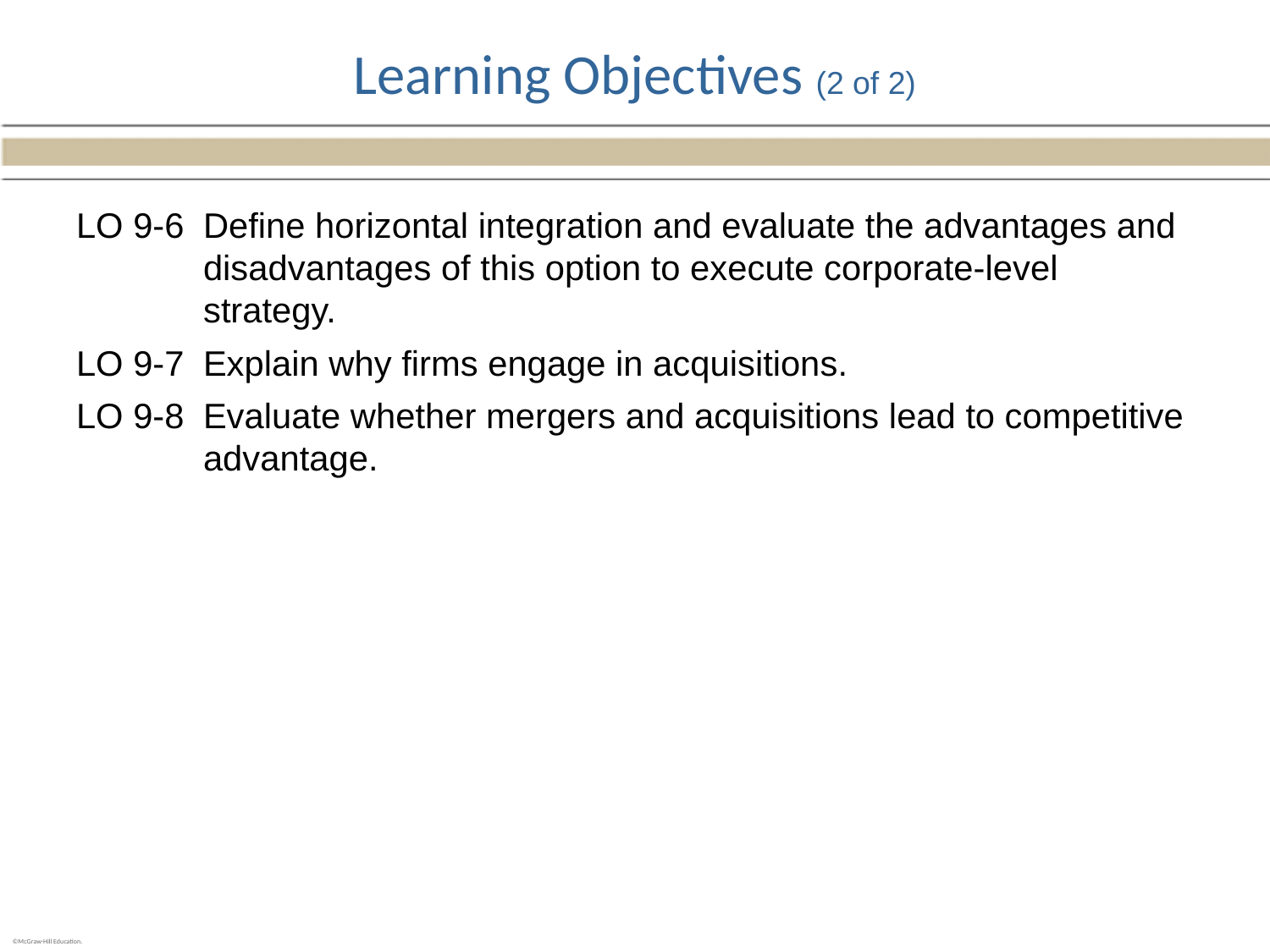

# Learning Objectives (2 of 2)
LO 9-6	Define horizontal integration and evaluate the advantages and disadvantages of this option to execute corporate-level strategy.
LO 9-7	Explain why firms engage in acquisitions.
LO 9-8	Evaluate whether mergers and acquisitions lead to competitive advantage.